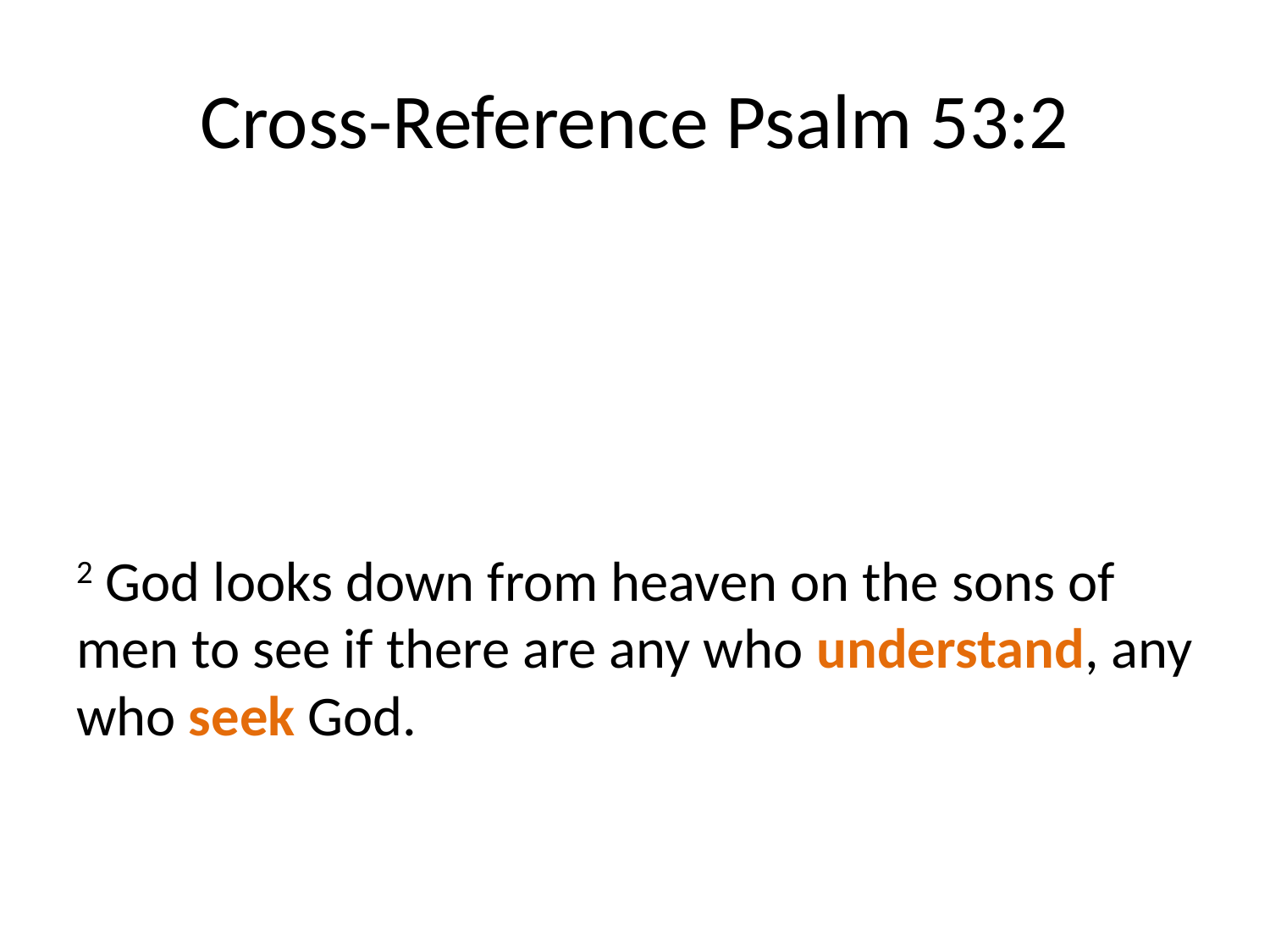

# Cross-Reference Psalm 53:2

2 God looks down from heaven on the sons of men to see if there are any who understand, any who seek God.